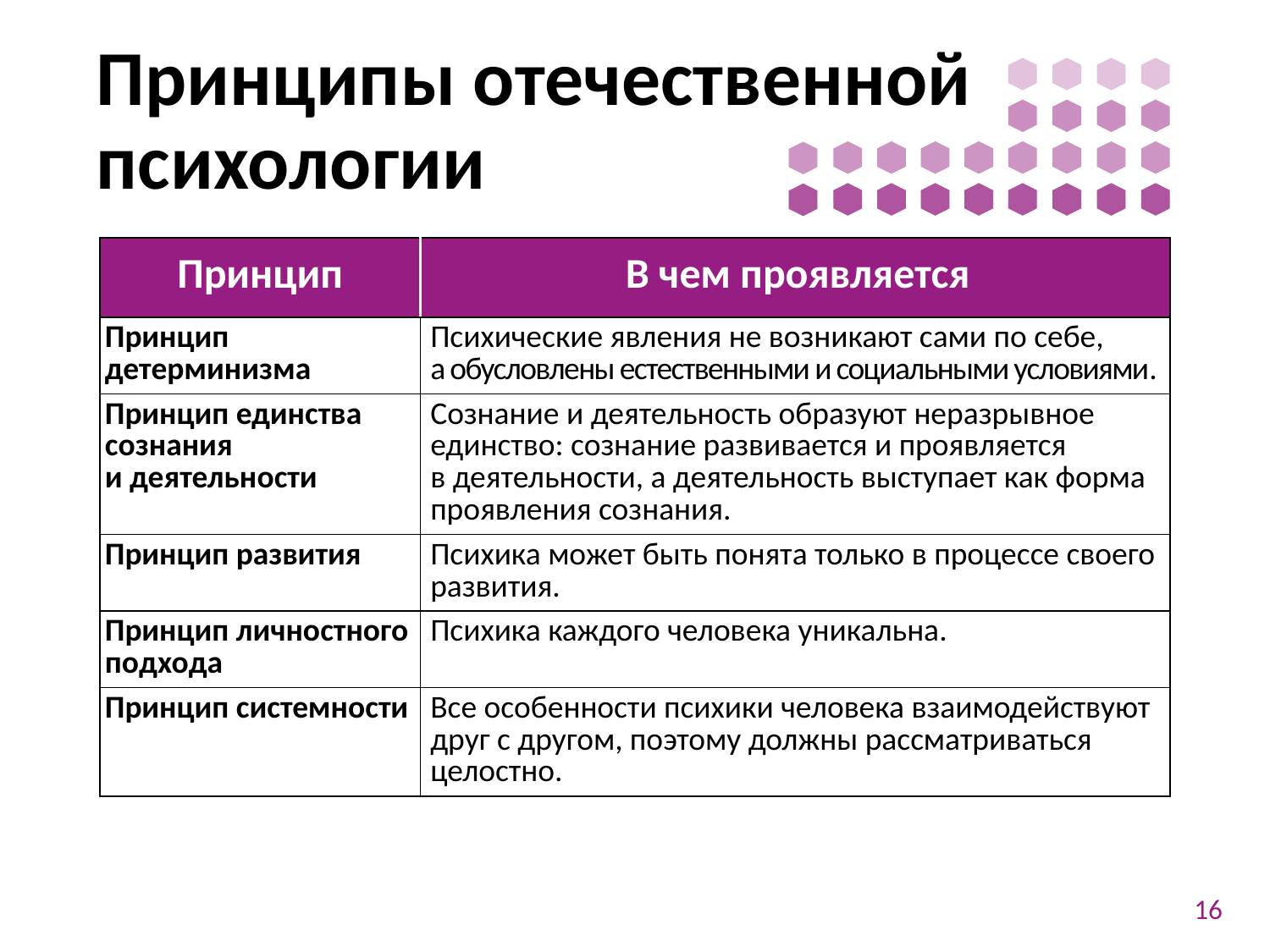

# Принципы отечественной психологии

| Принцип | В чем проявляется |
| --- | --- |
| Принцип детерминизма | Психические явления не возникают сами по себе, а обусловлены естественными и социальными условиями. |
| Принцип единства сознания и деятельности | Сознание и деятельность образуют неразрывное единство: сознание развивается и проявляется в деятельности, а деятельность выступает как форма проявления сознания. |
| Принцип развития | Психика может быть понята только в процессе своего развития. |
| Принцип личностного подхода | Психика каждого человека уникальна. |
| Принцип системности | Все особенности психики человека взаимодействуют друг с другом, поэтому должны рассматриваться целостно. |
16